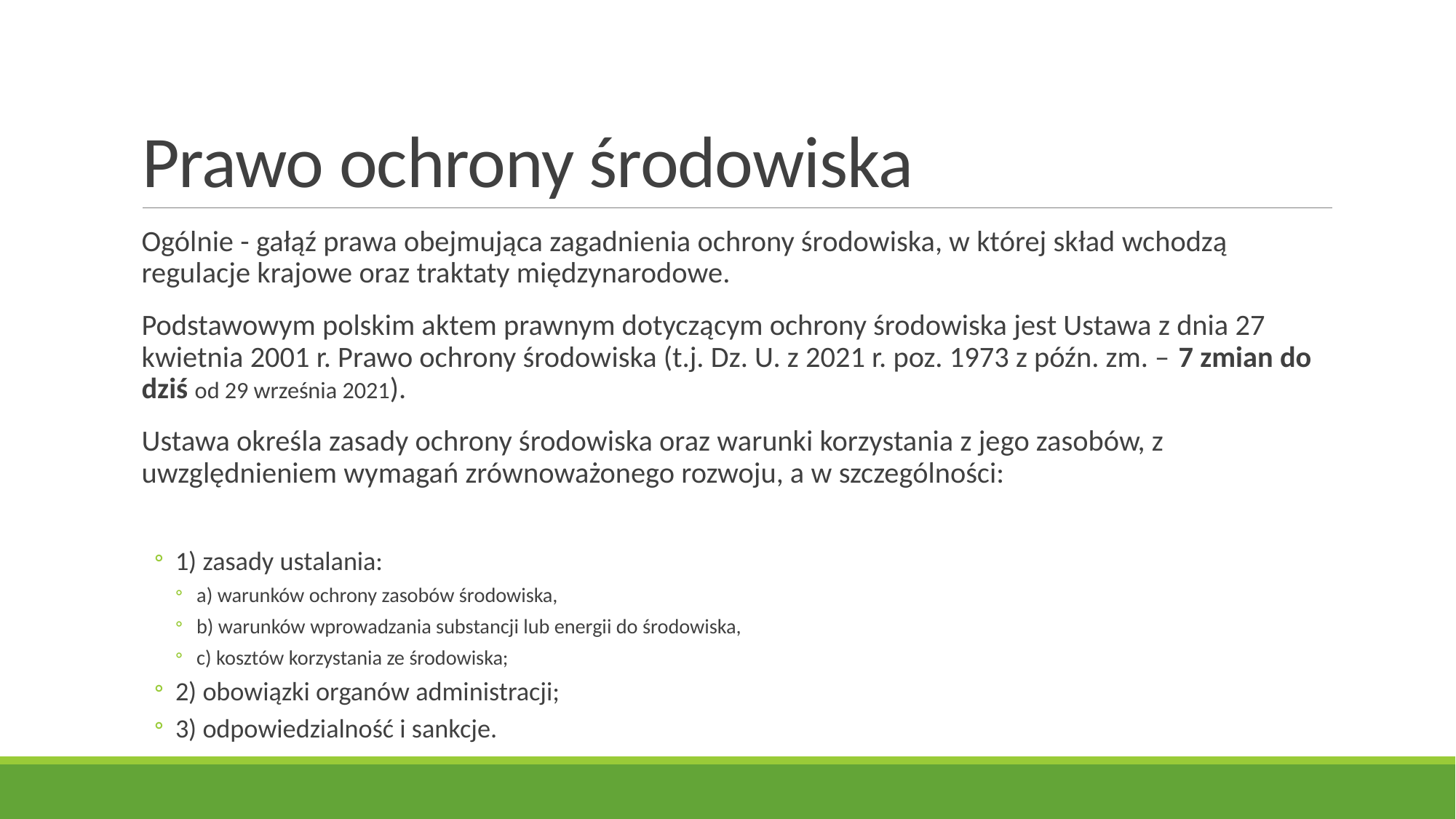

# Prawo ochrony środowiska
Ogólnie - gałąź prawa obejmująca zagadnienia ochrony środowiska, w której skład wchodzą regulacje krajowe oraz traktaty międzynarodowe.
Podstawowym polskim aktem prawnym dotyczącym ochrony środowiska jest Ustawa z dnia 27 kwietnia 2001 r. Prawo ochrony środowiska (t.j. Dz. U. z 2021 r. poz. 1973 z późn. zm. – 7 zmian do dziś od 29 września 2021).
Ustawa określa zasady ochrony środowiska oraz warunki korzystania z jego zasobów, z uwzględnieniem wymagań zrównoważonego rozwoju, a w szczególności:

1) zasady ustalania:
a) warunków ochrony zasobów środowiska,
b) warunków wprowadzania substancji lub energii do środowiska,
c) kosztów korzystania ze środowiska;
2) obowiązki organów administracji;
3) odpowiedzialność i sankcje.